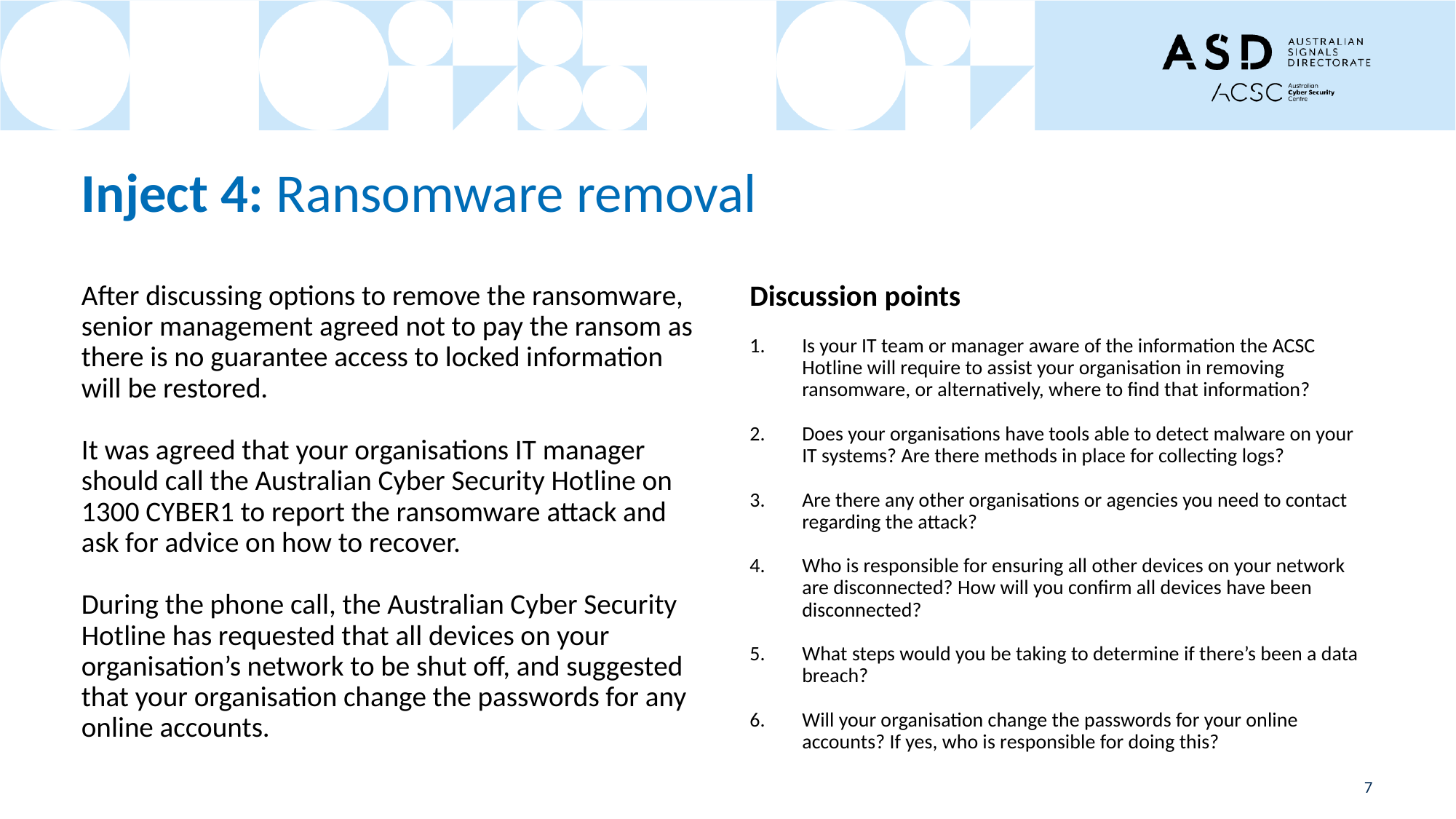

# Inject 4: Ransomware removal
After discussing options to remove the ransomware, senior management agreed not to pay the ransom as there is no guarantee access to locked information will be restored.
It was agreed that your organisations IT manager should call the Australian Cyber Security Hotline on 1300 CYBER1 to report the ransomware attack and ask for advice on how to recover.
During the phone call, the Australian Cyber Security Hotline has requested that all devices on your organisation’s network to be shut off, and suggested that your organisation change the passwords for any online accounts.
Discussion points
Is your IT team or manager aware of the information the ACSC Hotline will require to assist your organisation in removing ransomware, or alternatively, where to find that information?
Does your organisations have tools able to detect malware on your IT systems? Are there methods in place for collecting logs?
Are there any other organisations or agencies you need to contact regarding the attack?
Who is responsible for ensuring all other devices on your network are disconnected? How will you confirm all devices have been disconnected?
What steps would you be taking to determine if there’s been a data breach?
Will your organisation change the passwords for your online accounts? If yes, who is responsible for doing this?
7